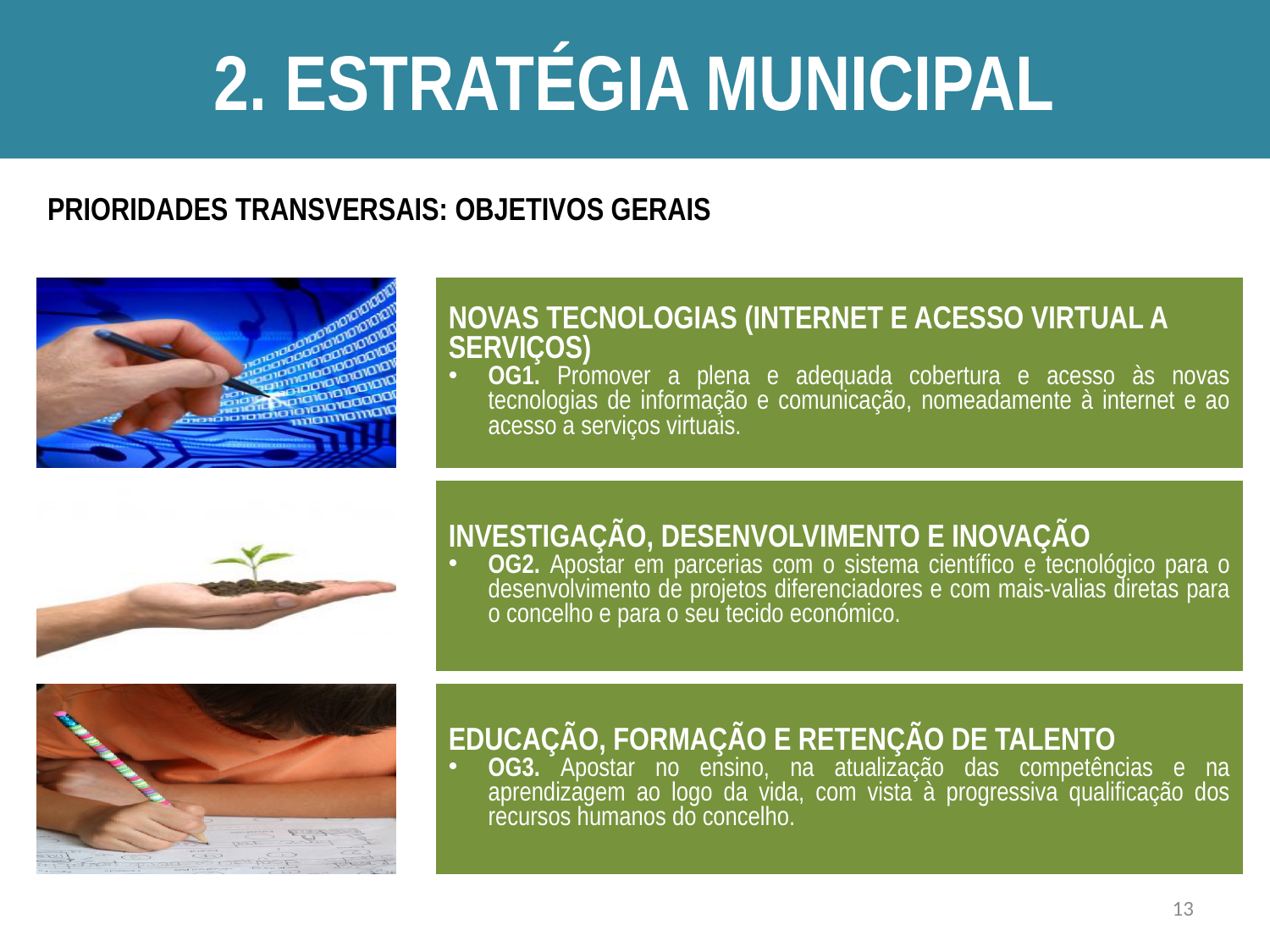

# 2. Estratégia Municipal
PRIORIDADES TRANSVERSAIS: OBJETIVOS GERAIS
Novas Tecnologias (Internet e acesso virtual a Serviços)
OG1. Promover a plena e adequada cobertura e acesso às novas tecnologias de informação e comunicação, nomeadamente à internet e ao acesso a serviços virtuais.
Investigação, Desenvolvimento e Inovação
OG2. Apostar em parcerias com o sistema científico e tecnológico para o desenvolvimento de projetos diferenciadores e com mais-valias diretas para o concelho e para o seu tecido económico.
Educação, Formação e Retenção de Talento
OG3. Apostar no ensino, na atualização das competências e na aprendizagem ao logo da vida, com vista à progressiva qualificação dos recursos humanos do concelho.
13